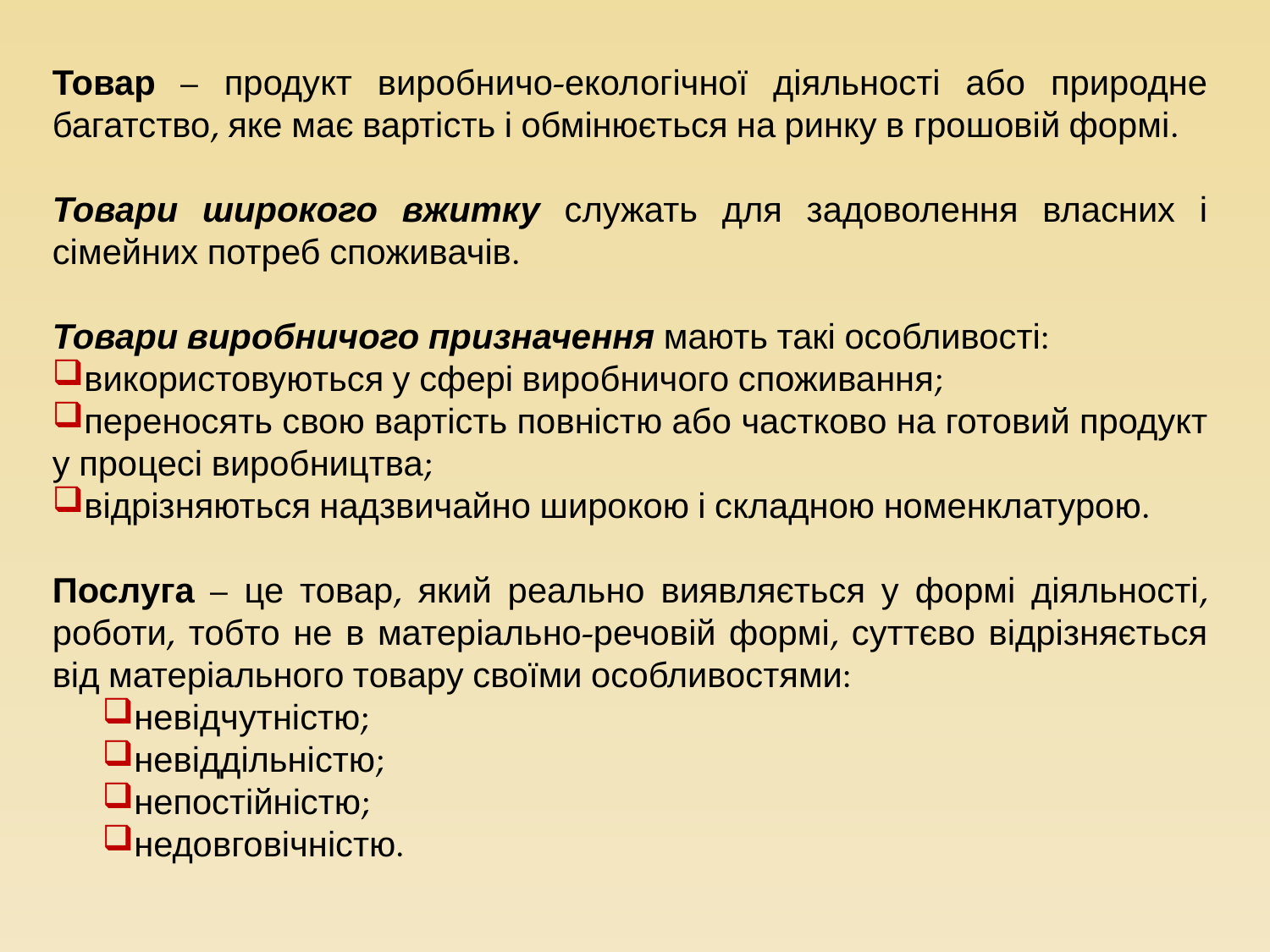

Товар – продукт виробничо-екологічної діяльності або природне багатство, яке має вартість і обмінюється на ринку в грошовій формі.

Товари широкого вжитку служать для задоволення власних і сімейних потреб споживачів.

Товари виробничого призначення мають такі особливості:
використовуються у сфері виробничого споживання;
переносять свою вартість повністю або частково на готовий продукт у процесі виробництва;
відрізняються надзвичайно широкою і складною номенклатурою.

Послуга – це товар, який реально виявляється у формі діяльності, роботи, тобто не в матеріально-речовій формі, суттєво відрізняється від матеріального товару своїми особливостями:
невідчутністю;
невіддільністю;
непостійністю;
недовговічністю.